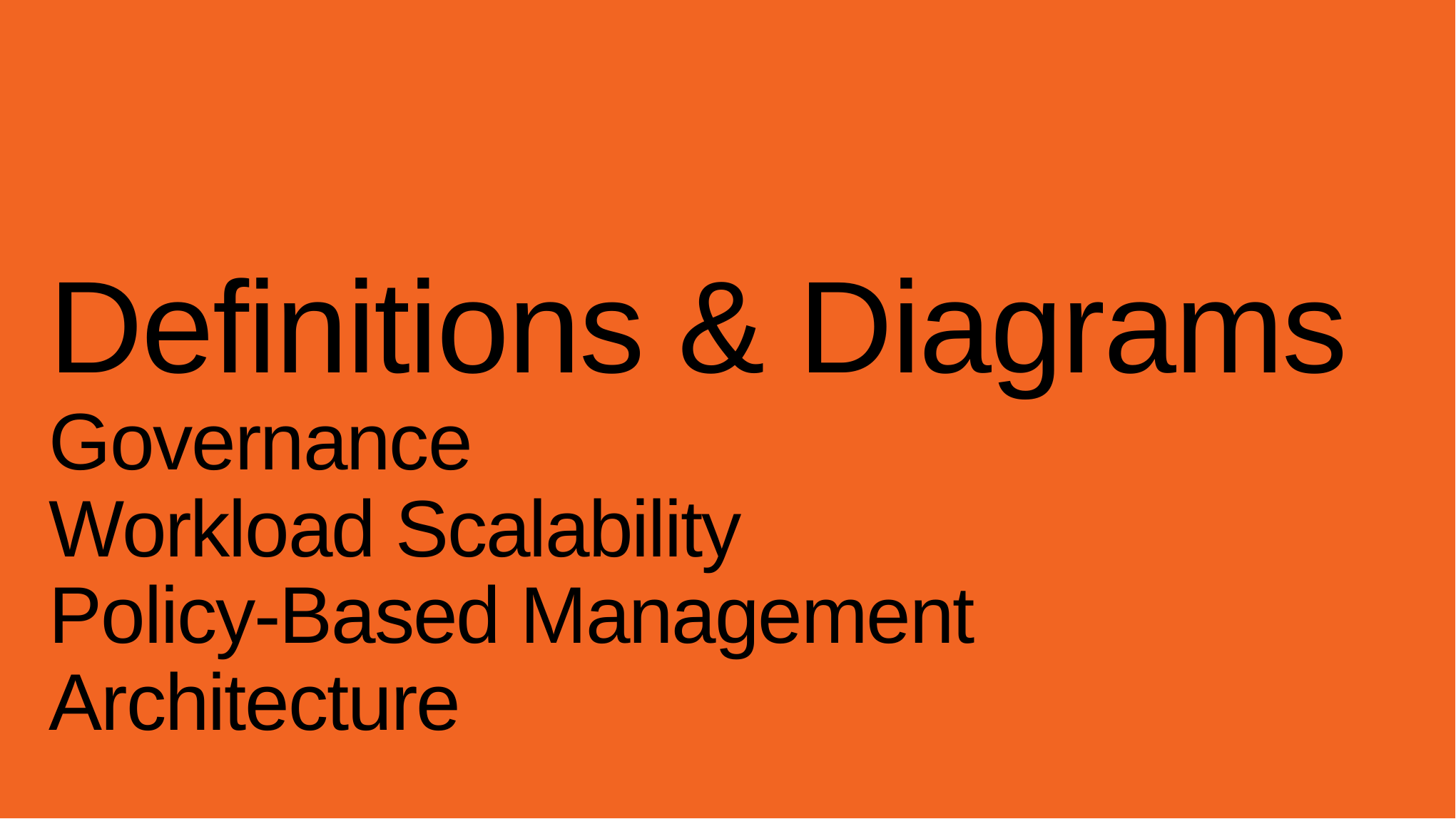

# Definitions & Diagrams Governance Workload Scalability Policy-Based Management Architecture